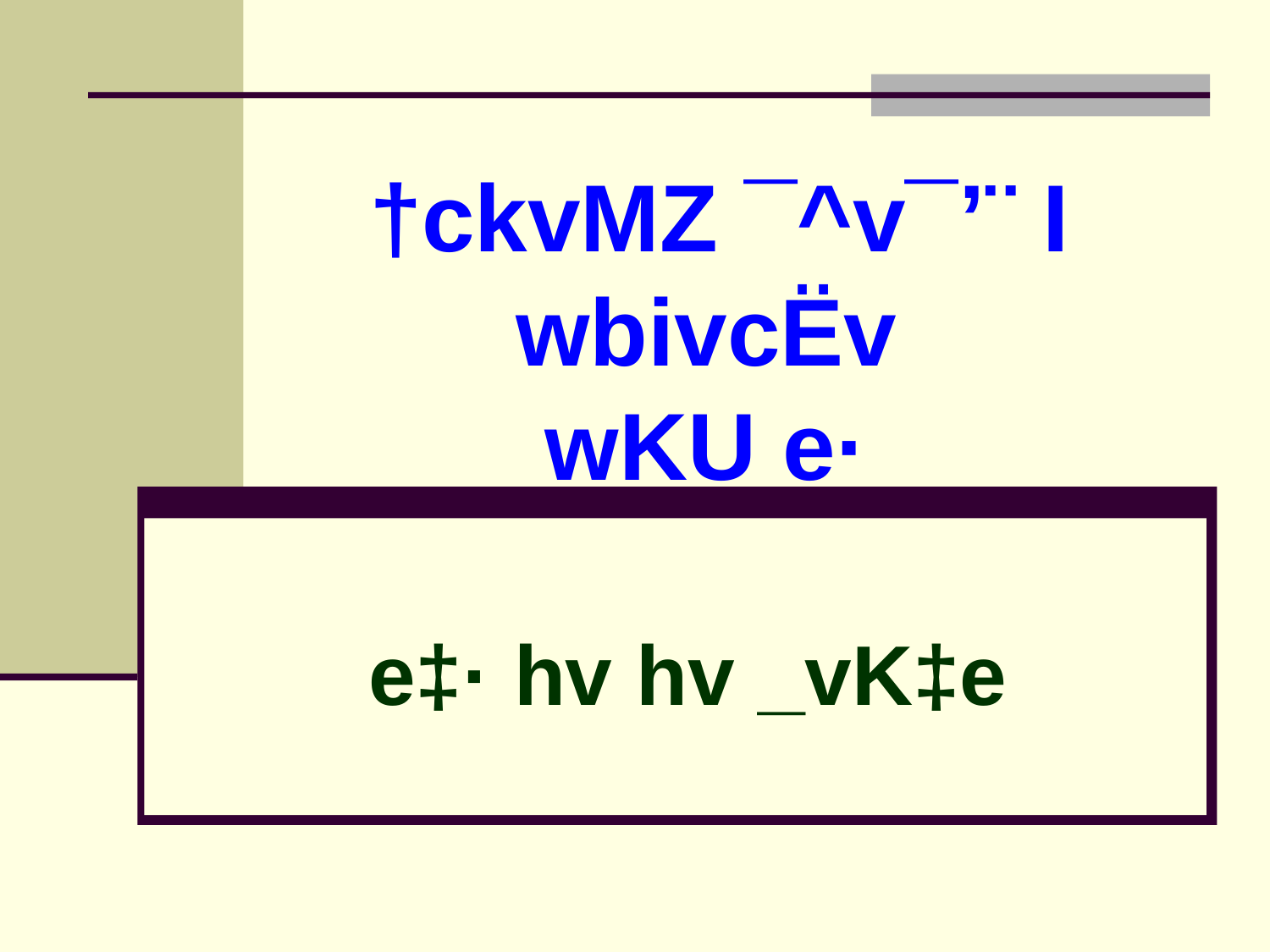

# †ckvMZ ¯^v¯’¨ I wbivcËv wKU e·
e‡· hv hv _vK‡e